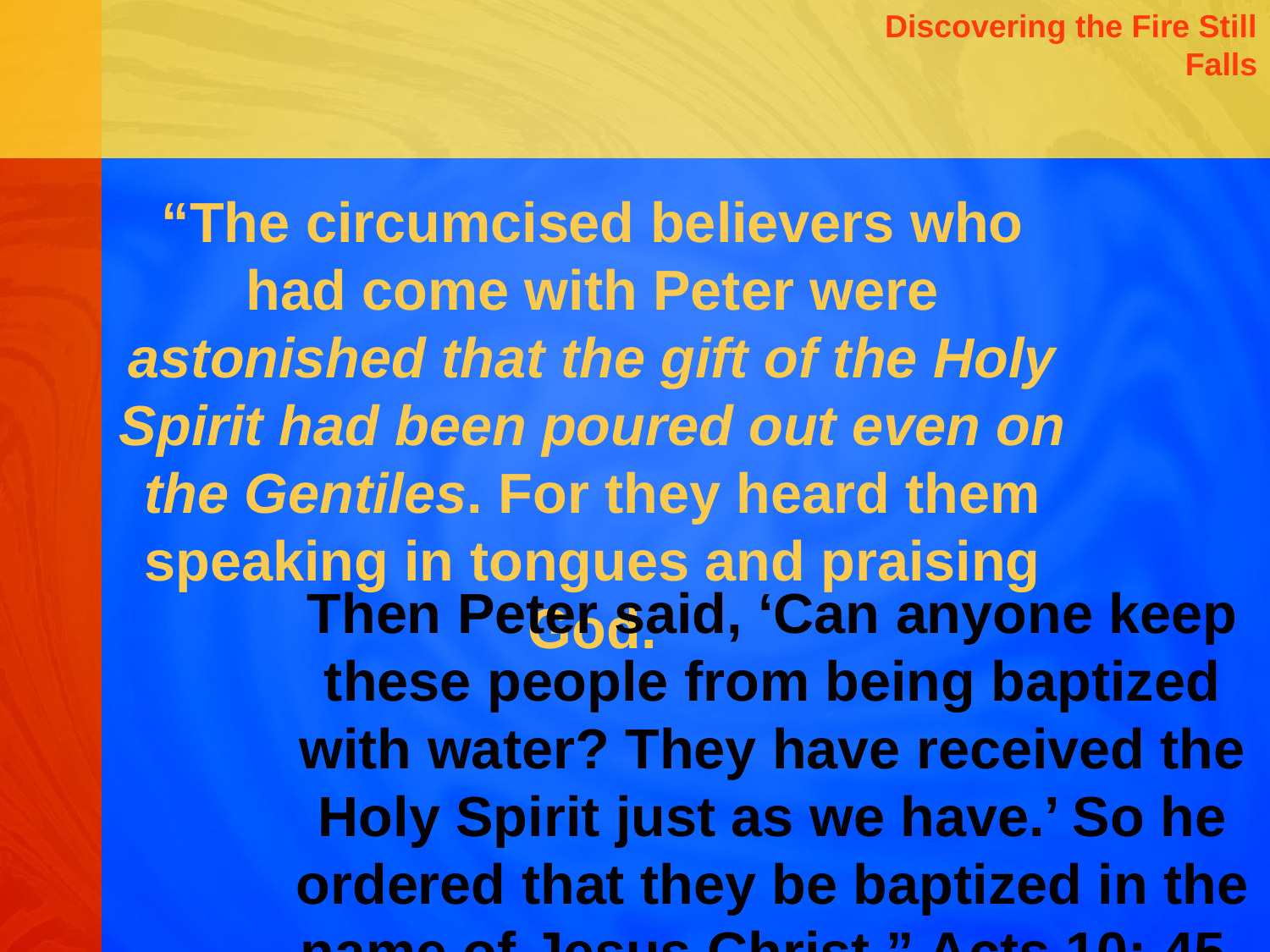

Discovering the Fire Still Falls
“The circumcised believers who had come with Peter were astonished that the gift of the Holy Spirit had been poured out even on the Gentiles. For they heard them speaking in tongues and praising God.
Then Peter said, ‘Can anyone keep these people from being baptized with water? They have received the Holy Spirit just as we have.’ So he ordered that they be baptized in the name of Jesus Christ.” Acts 10: 45-47